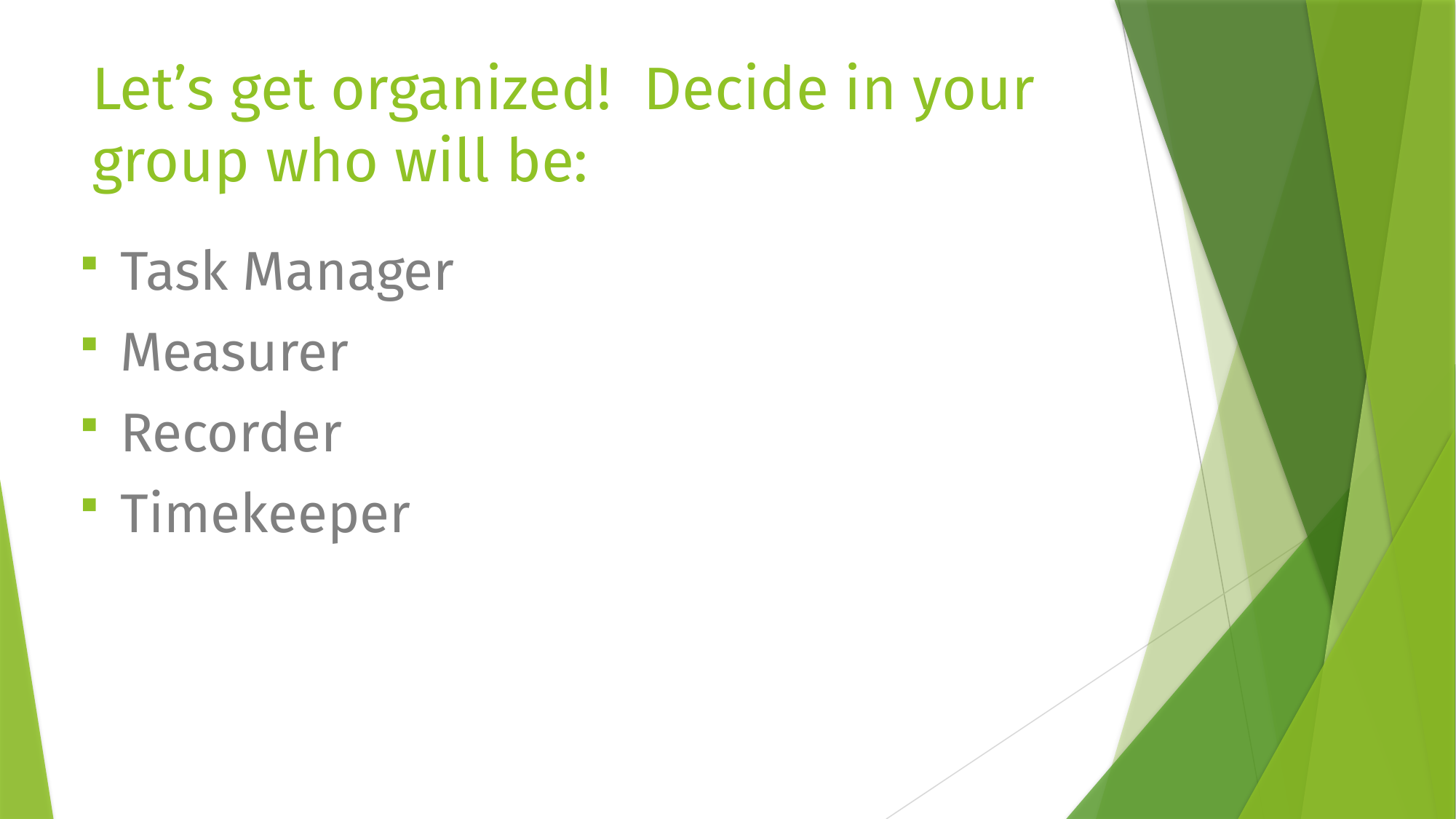

# Let’s get organized!  Decide in your group who will be:
Task Manager
Measurer
Recorder
Timekeeper